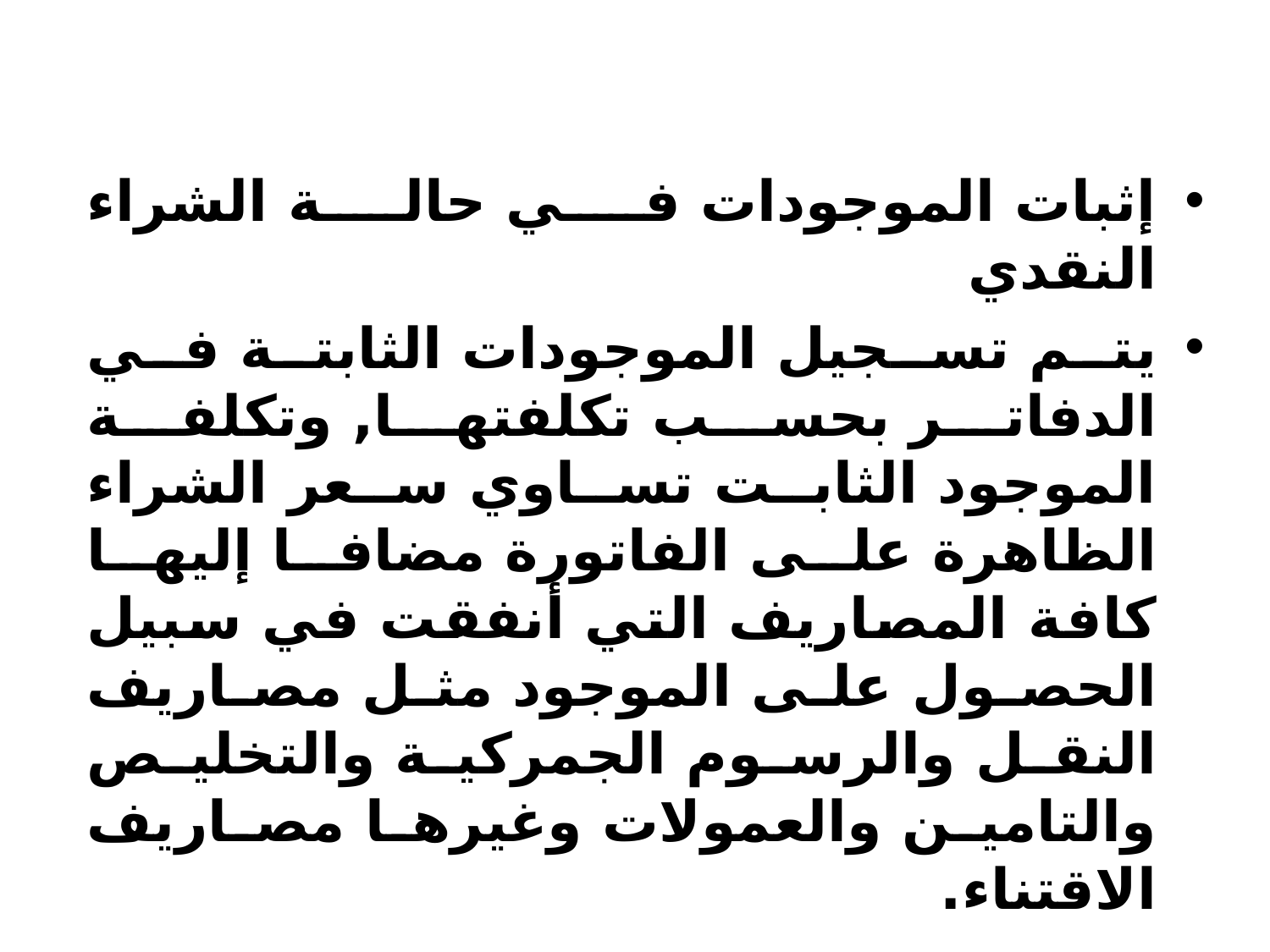

إثبات الموجودات في حالة الشراء النقدي
يتم تسجيل الموجودات الثابتة في الدفاتر بحسب تكلفتها, وتكلفة الموجود الثابت تساوي سعر الشراء الظاهرة على الفاتورة مضافا إليها كافة المصاريف التي أنفقت في سبيل الحصول على الموجود مثل مصاريف النقل والرسوم الجمركية والتخليص والتامين والعمولات وغيرها مصاريف الاقتناء.